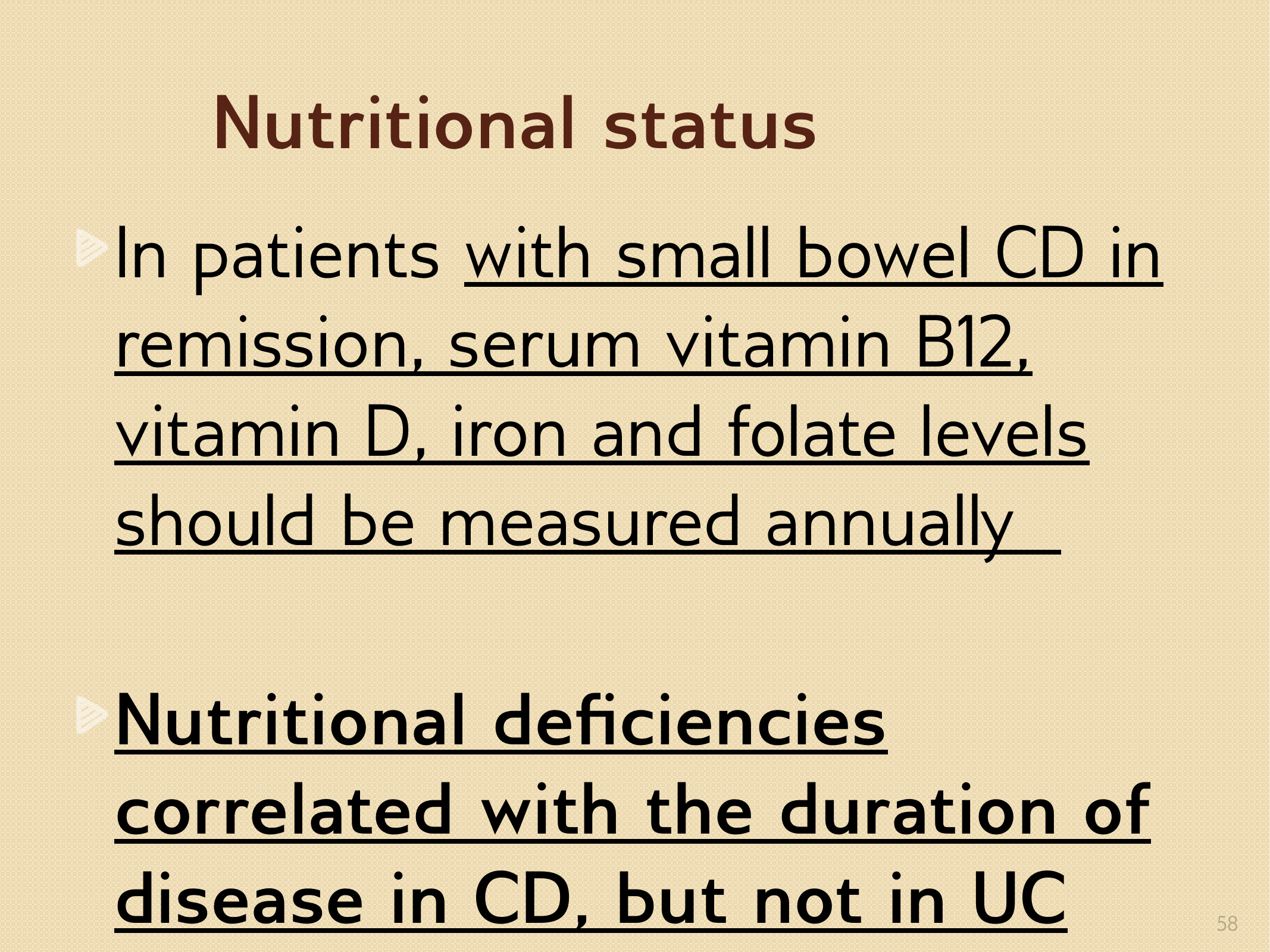

# Nutritional status
In patients with small bowel CD in remission, serum vitamin B12, vitamin D, iron and folate levels should be measured annually

Nutritional deficiencies correlated with the duration of disease in CD, but not in UC
58